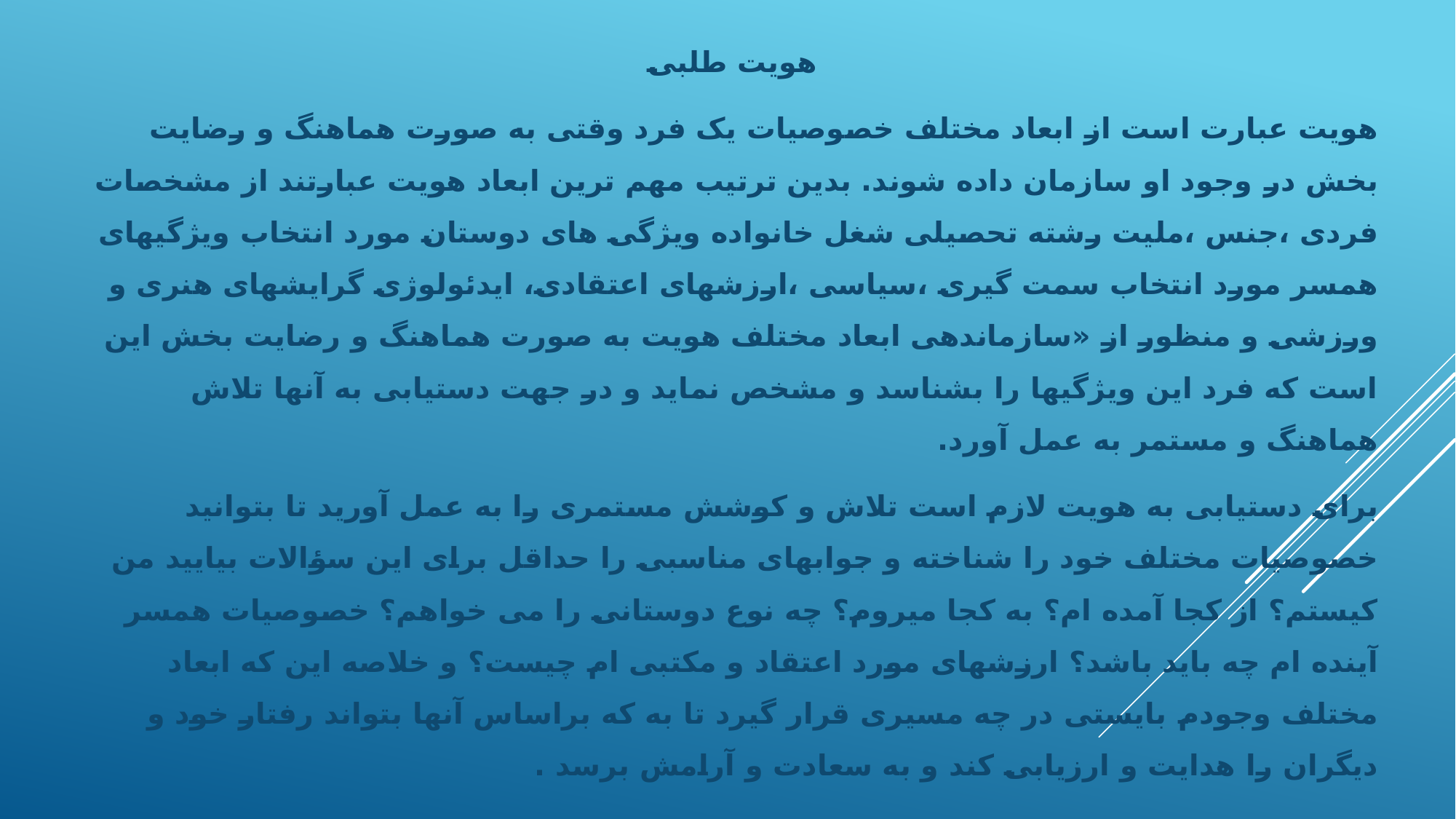

هویت طلبی
هویت عبارت است از ابعاد مختلف خصوصیات یک فرد وقتی به صورت هماهنگ و رضایت بخش در وجود او سازمان داده شوند. بدین ترتیب مهم ترین ابعاد هویت عبارتند از مشخصات فردی ،جنس ،ملیت رشته تحصیلی شغل خانواده ویژگی های دوستان مورد انتخاب ویژگیهای همسر مورد انتخاب سمت گیری ،سیاسی ،ارزشهای اعتقادی، ایدئولوژی گرایشهای هنری و ورزشی و منظور از «سازماندهی ابعاد مختلف هویت به صورت هماهنگ و رضایت بخش این است که فرد این ویژگیها را بشناسد و مشخص نماید و در جهت دستیابی به آنها تلاش هماهنگ و مستمر به عمل آورد.
برای دستیابی به هویت لازم است تلاش و کوشش مستمری را به عمل آورید تا بتوانید خصوصیات مختلف خود را شناخته و جوابهای مناسبی را حداقل برای این سؤالات بیایید من کیستم؟ از کجا آمده ام؟ به کجا میروم؟ چه نوع دوستانی را می خواهم؟ خصوصیات همسر آینده ام چه باید باشد؟ ارزشهای مورد اعتقاد و مکتبی ام چیست؟ و خلاصه این که ابعاد مختلف وجودم بایستی در چه مسیری قرار گیرد تا به که براساس آنها بتواند رفتار خود و دیگران را هدایت و ارزیابی کند و به سعادت و آرامش برسد .